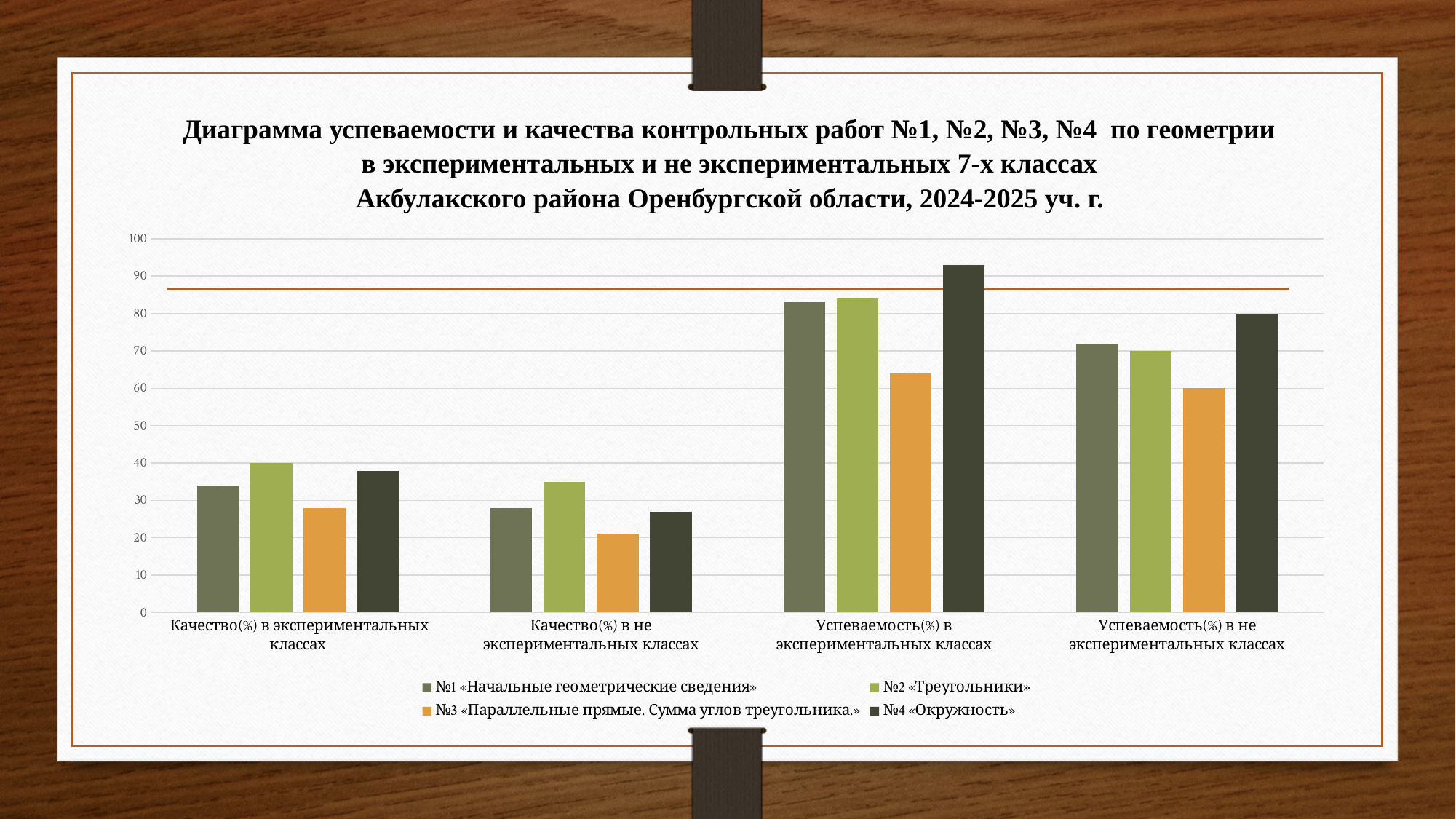

Диаграмма успеваемости и качества контрольных работ №1, №2, №3, №4  по геометрии
в экспериментальных и не экспериментальных 7-х классах
Акбулакского района Оренбургской области, 2024-2025 уч. г.

### Chart

| Category | №1 «Начальные геометрические сведения» | №2 «Треугольники» | №3 «Параллельные прямые. Сумма углов треугольника.» | №4 «Окружность» |
|---|---|---|---|---|
|  Качество(%) в экспериментальных классах | 34.0 | 40.0 | 28.0 | 37.8 |
| Качество(%) в не экспериментальных классах | 28.0 | 35.0 | 21.0 | 27.0 |
| Успеваемость(%) в экспериментальных классах | 83.0 | 84.0 | 64.0 | 93.0 |
| Успеваемость(%) в не экспериментальных классах | 72.0 | 70.0 | 60.0 | 80.0 |